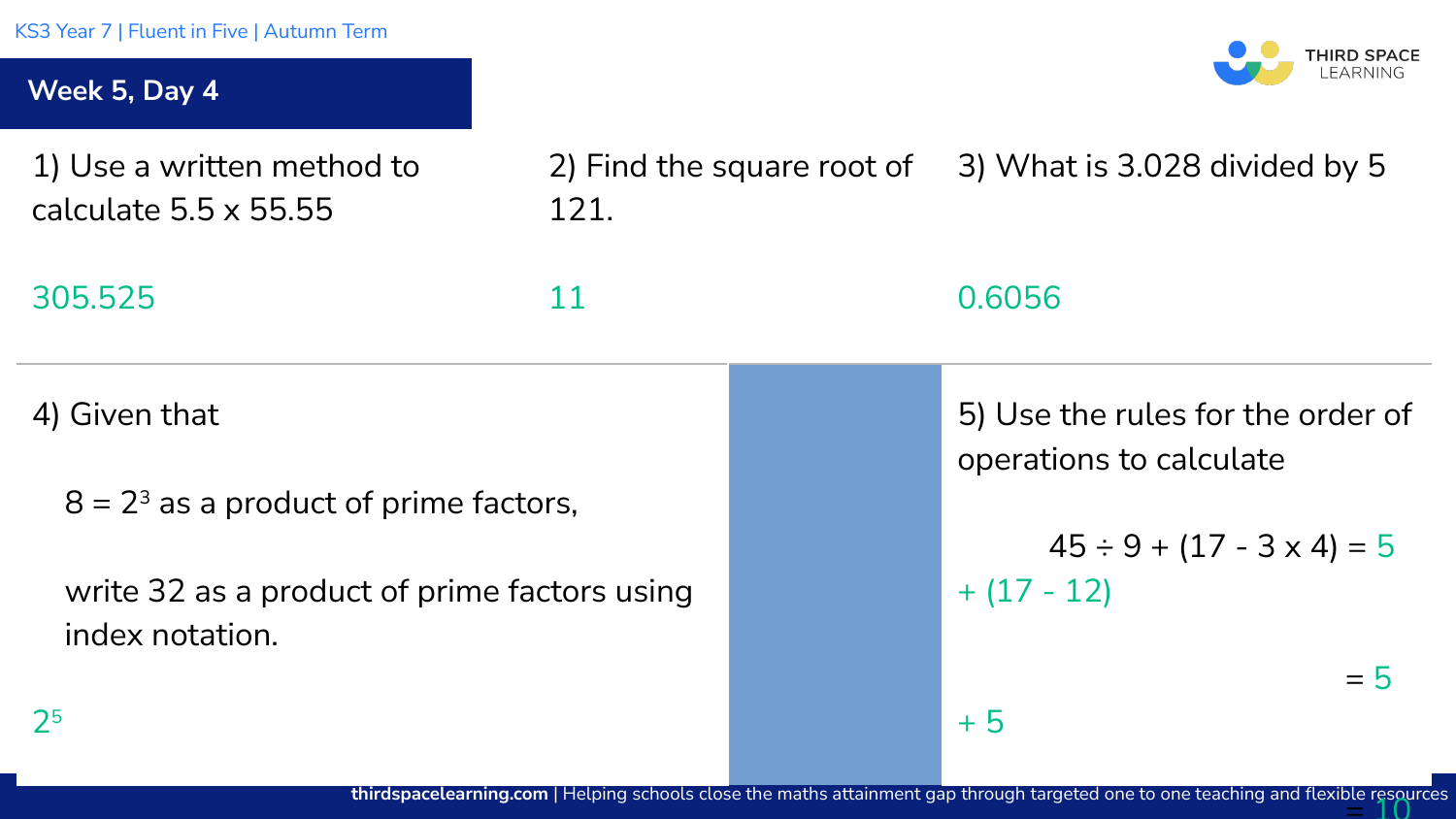

Week 5, Day 4
| 1) Use a written method to calculate 5.5 x 55.55 305.525 |  | 2) Find the square root of 121. 11 |  | 3) What is 3.028 divided by 5 0.6056 |
| --- | --- | --- | --- | --- |
| 4) Given that 8 = 23 as a product of prime factors, write 32 as a product of prime factors using index notation. 25 |  |  | 5) Use the rules for the order of operations to calculate 45 ÷ 9 + (17 - 3 x 4) = 5 + (17 - 12) = 5 + 5 = 10 |  |